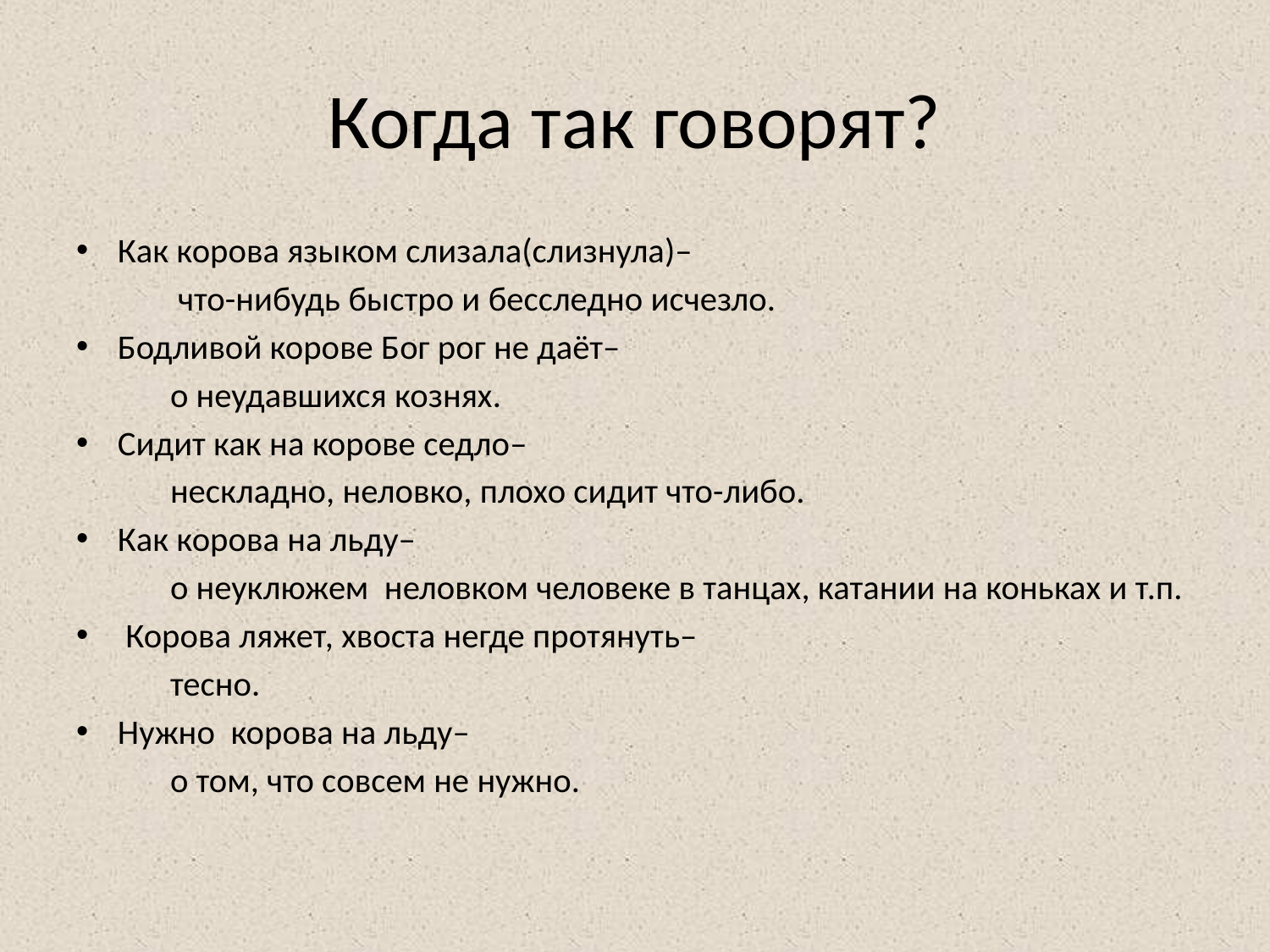

# Когда так говорят?
Как корова языком слизала(слизнула)–
             что-нибудь быстро и бесследно исчезло.
Бодливой корове Бог рог не даёт–
            о неудавшихся кознях.
Сидит как на корове седло–
            нескладно, неловко, плохо сидит что-либо.
Как корова на льду–
            о неуклюжем  неловком человеке в танцах, катании на коньках и т.п.
 Корова ляжет, хвоста негде протянуть–
            тесно.
Нужно  корова на льду–
            о том, что совсем не нужно.